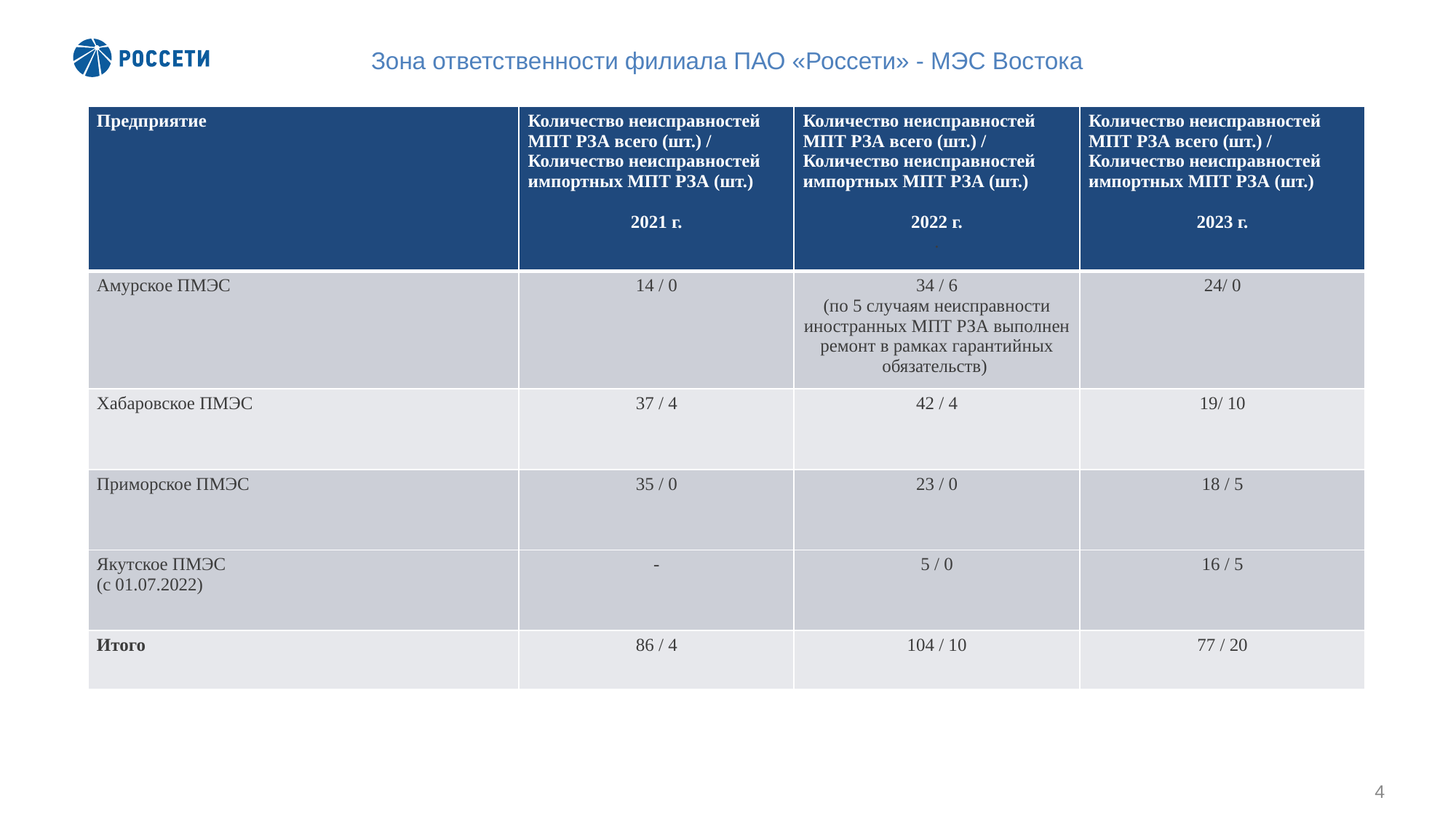

# Зона ответственности филиала ПАО «Россети» - МЭС Востока
| Предприятие | Количество неисправностей МПТ РЗА всего (шт.) / Количество неисправностей импортных МПТ РЗА (шт.) 2021 г. | Количество неисправностей МПТ РЗА всего (шт.) / Количество неисправностей импортных МПТ РЗА (шт.) 2022 г. . | Количество неисправностей МПТ РЗА всего (шт.) / Количество неисправностей импортных МПТ РЗА (шт.) 2023 г. |
| --- | --- | --- | --- |
| Амурское ПМЭС | 14 / 0 | 34 / 6 (по 5 случаям неисправности иностранных МПТ РЗА выполнен ремонт в рамках гарантийных обязательств) | 24/ 0 |
| Хабаровское ПМЭС | 37 / 4 | 42 / 4 | 19/ 10 |
| Приморское ПМЭС | 35 / 0 | 23 / 0 | 18 / 5 |
| Якутское ПМЭС (с 01.07.2022) | - | 5 / 0 | 16 / 5 |
| Итого | 86 / 4 | 104 / 10 | 77 / 20 |
Проект инвестиционной программы
ОАО «ФСК ЕЭС»